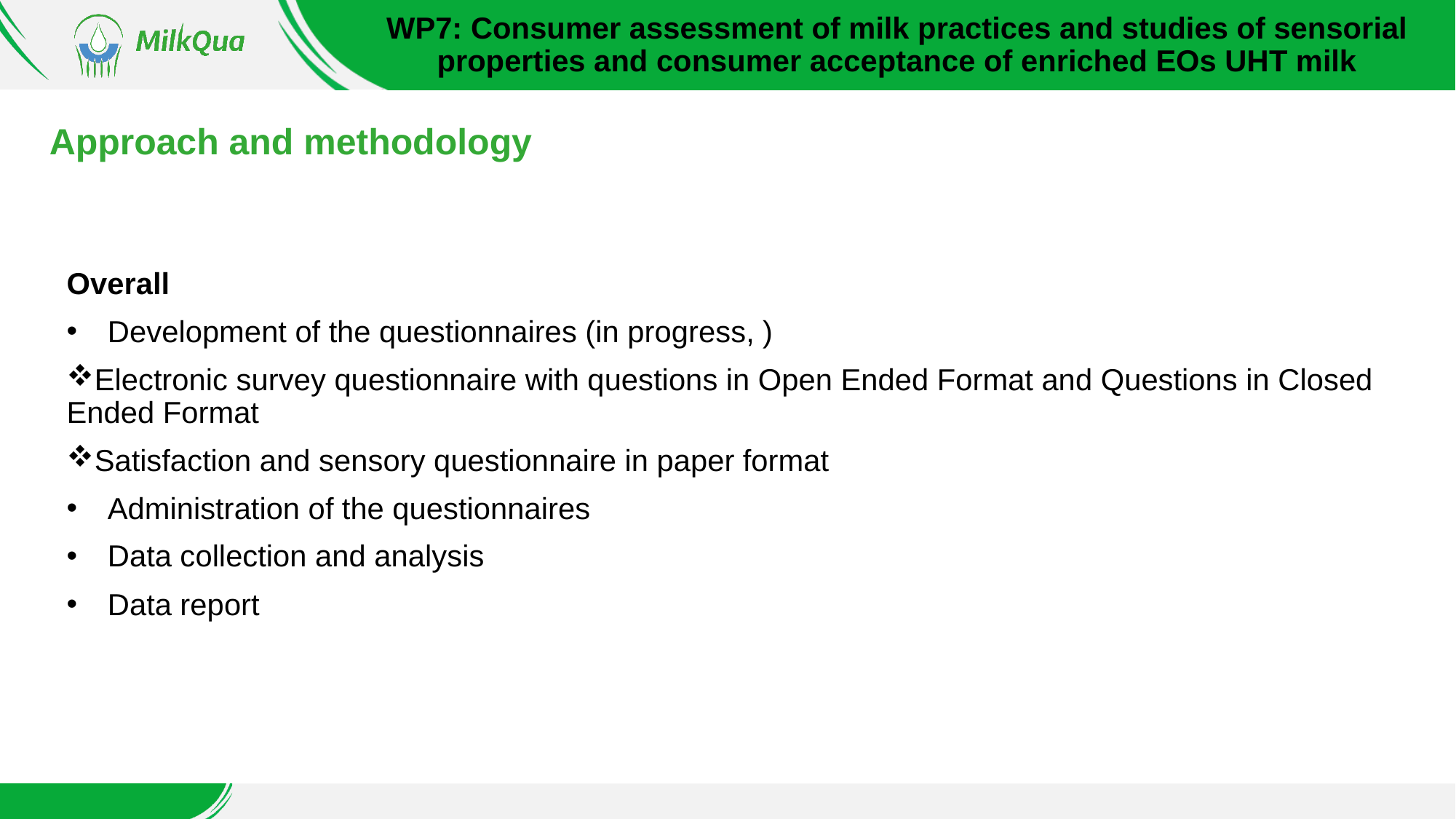

WP7: Consumer assessment of milk practices and studies of sensorial properties and consumer acceptance of enriched EOs UHT milk
# Approach and methodology
Overall
Development of the questionnaires (in progress, )
Electronic survey questionnaire with questions in Open Ended Format and Questions in Closed Ended Format
Satisfaction and sensory questionnaire in paper format
Administration of the questionnaires
Data collection and analysis
Data report